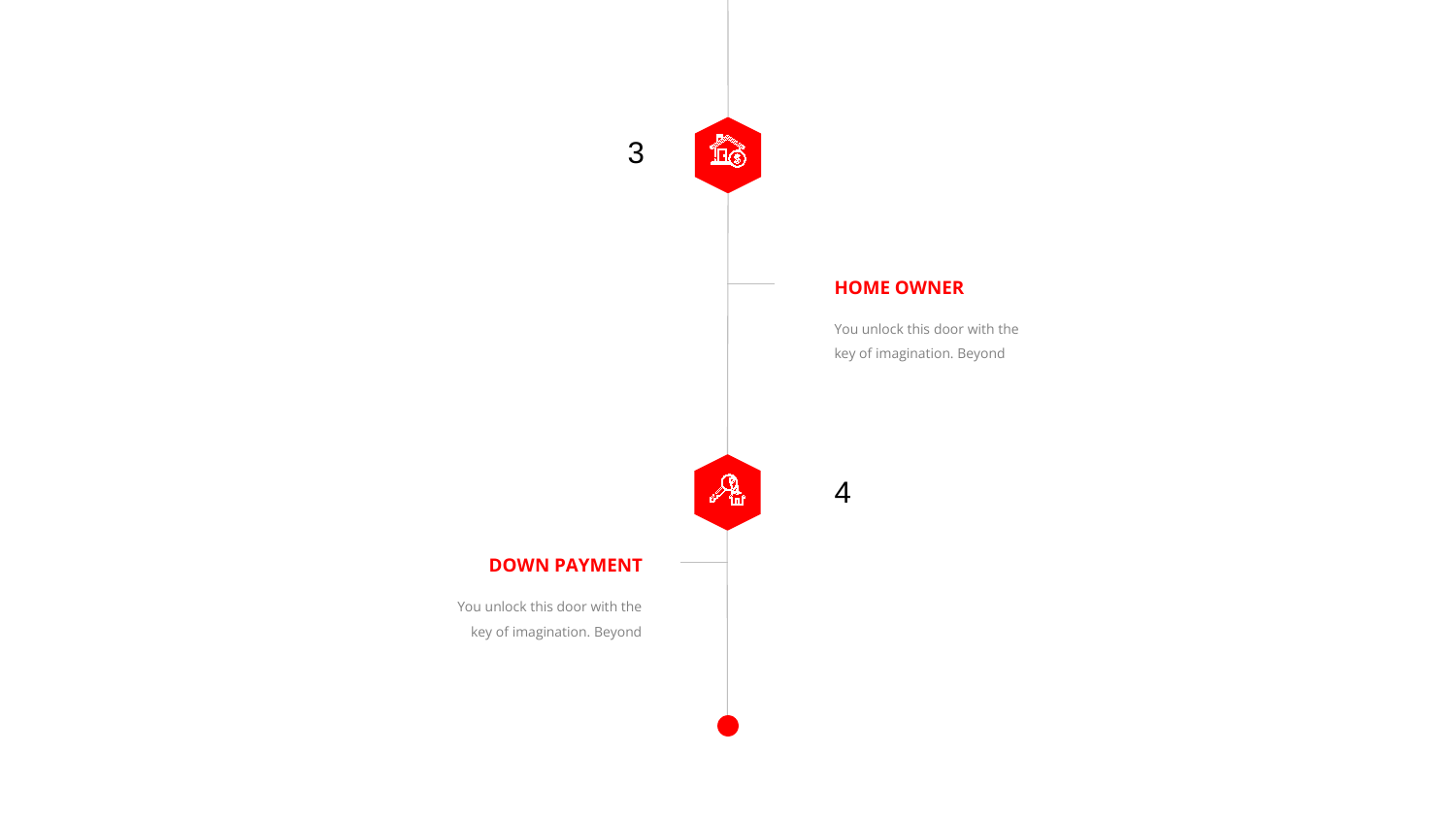

3
HOME OWNER
You unlock this door with the key of imagination. Beyond

4
DOWN PAYMENT
You unlock this door with the key of imagination. Beyond